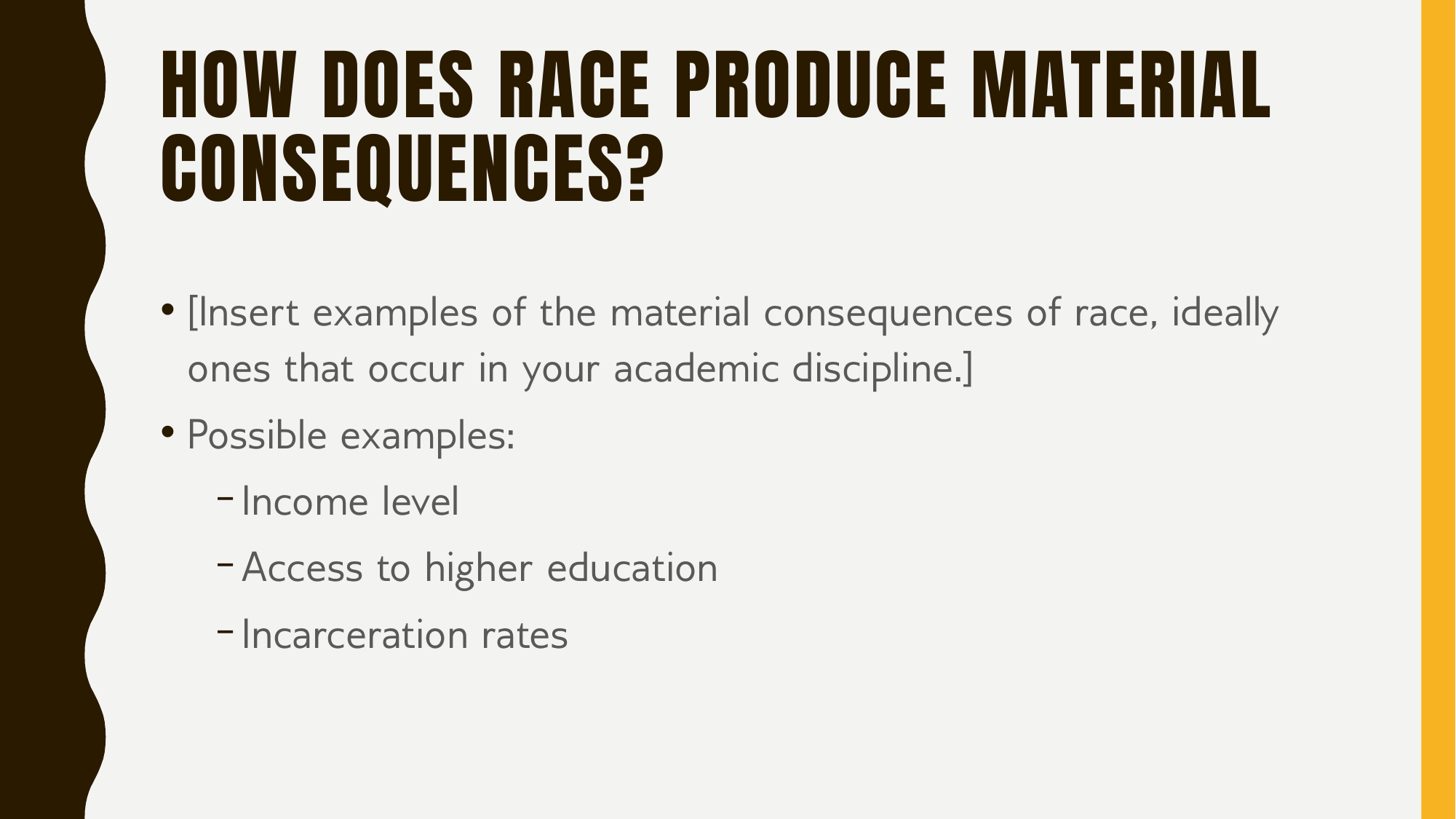

# How does race produce material consequences?
[Insert examples of the material consequences of race, ideally ones that occur in your academic discipline.]
Possible examples:
Income level
Access to higher education
Incarceration rates